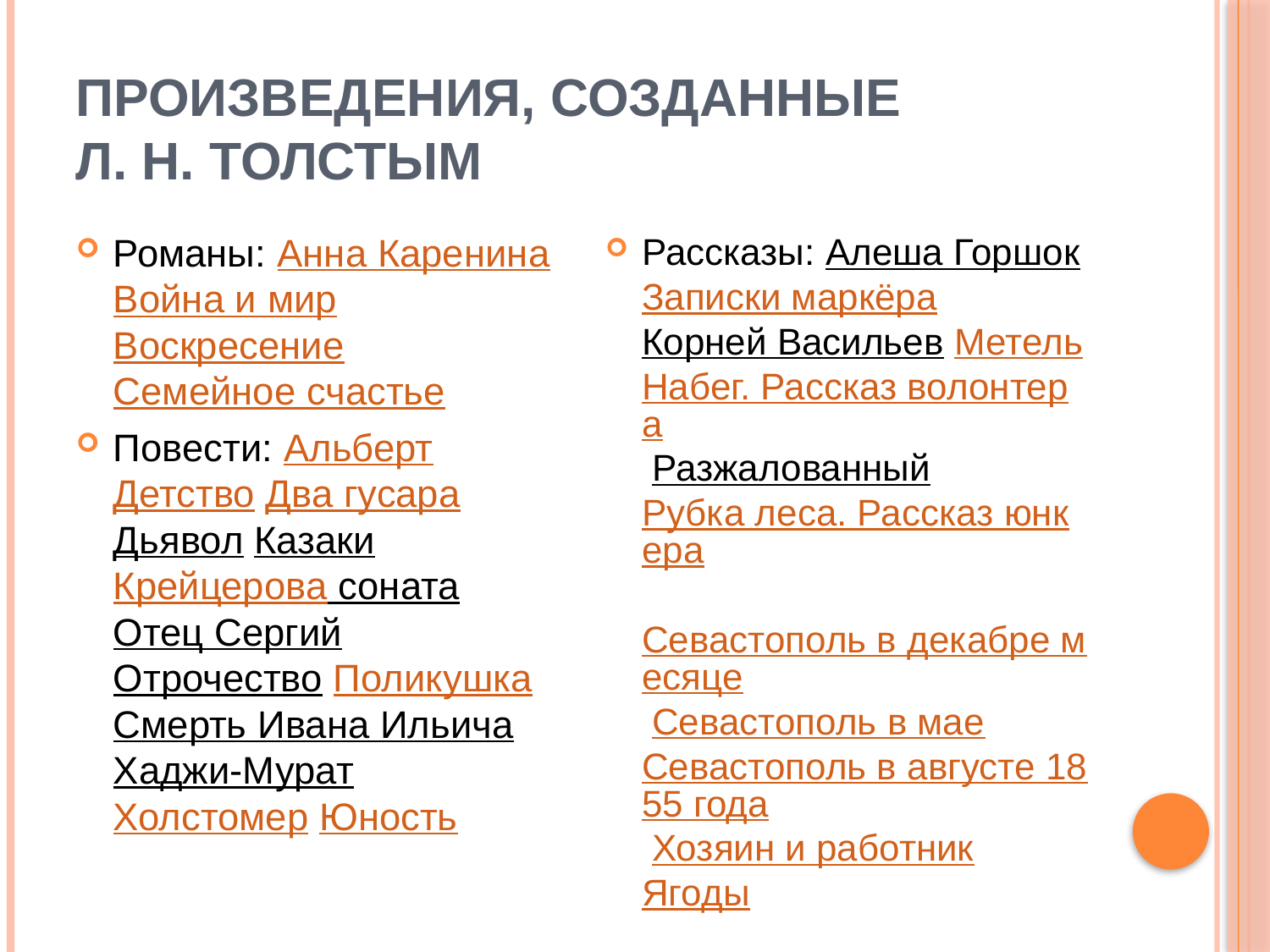

# Произведения, созданные Л. Н. Толстым
Романы: Анна Каренина Война и мир Воскресение Семейное счастье
Повести: Альберт Детство Два гусара Дьявол Казаки Крейцерова соната Отец Сергий Отрочество Поликушка Смерть Ивана Ильича Хаджи-Мурат Холстомер Юность
Рассказы: Алеша Горшок Записки маркёра Корней Васильев Метель Набег. Рассказ волонтера Разжалованный Рубка леса. Рассказ юнкера Севастополь в декабре месяце Севастополь в мае Севастополь в августе 1855 года Хозяин и работник Ягоды